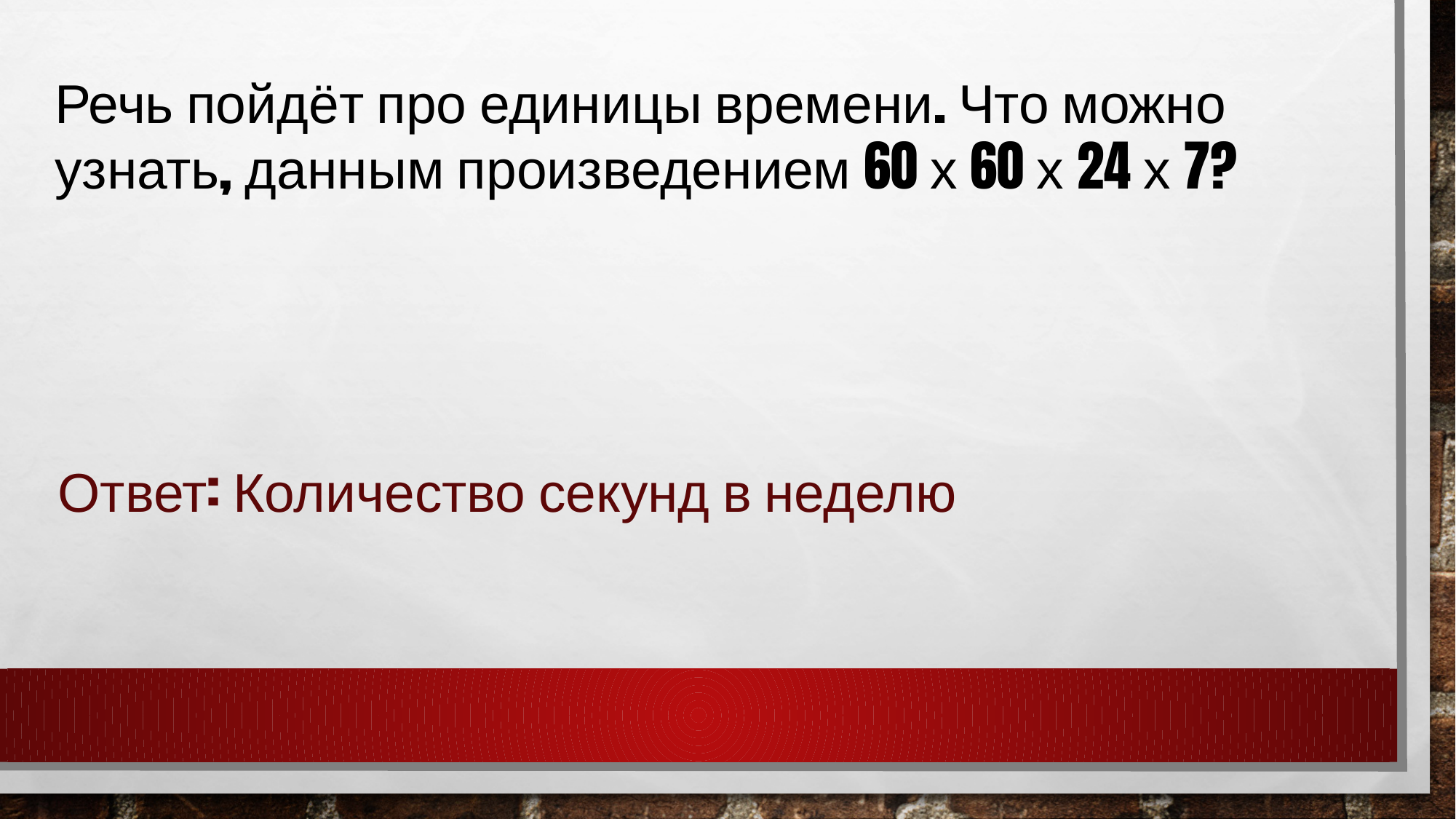

Речь пойдёт про единицы времени. Что можно узнать, данным произведением 60 х 60 х 24 х 7?
Ответ: Количество секунд в неделю